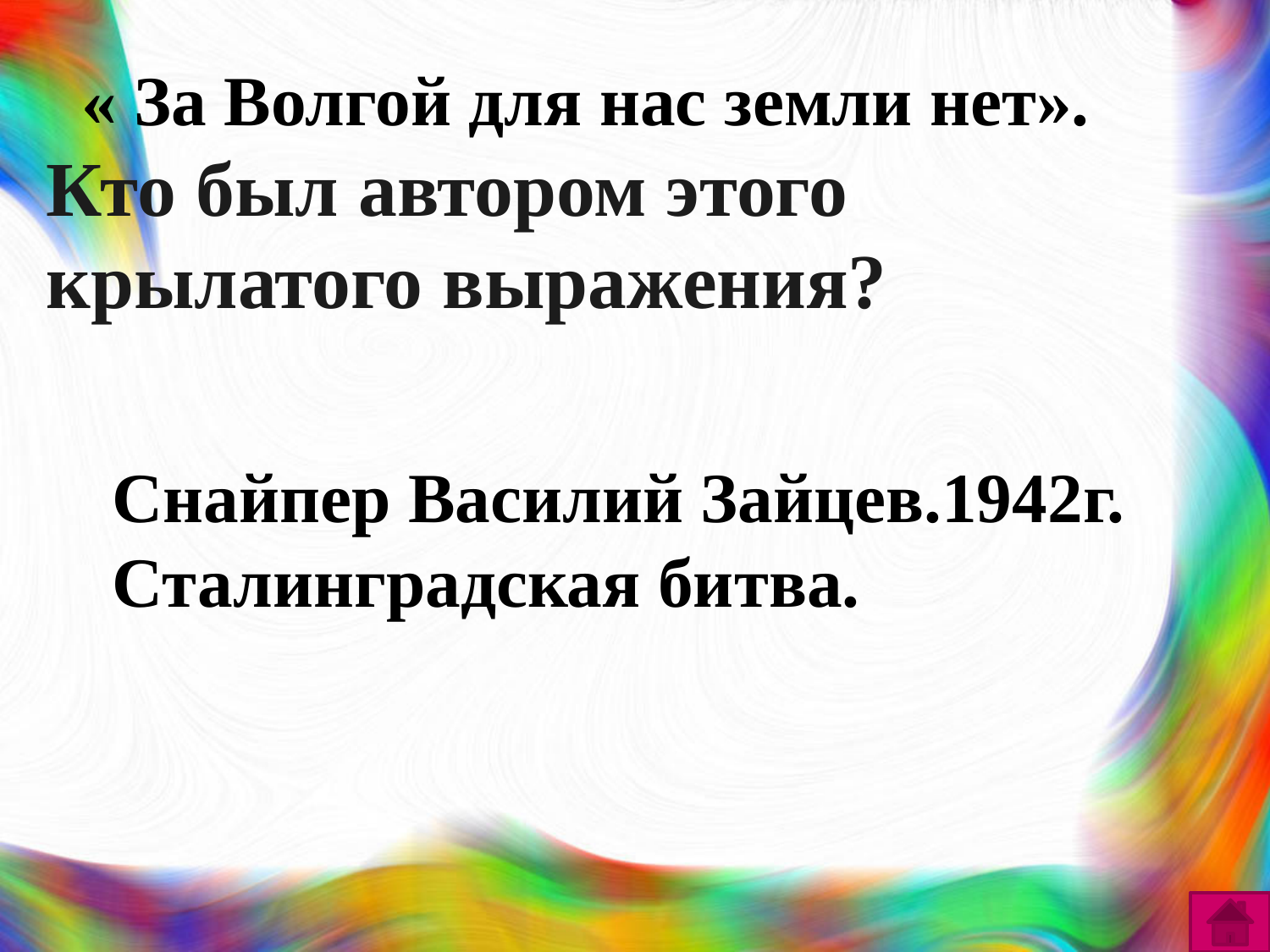

| « За Волгой для нас земли нет». Кто был автором этого крылатого выражения? |
| --- |
Снайпер Василий Зайцев.1942г.
Сталинградская битва.